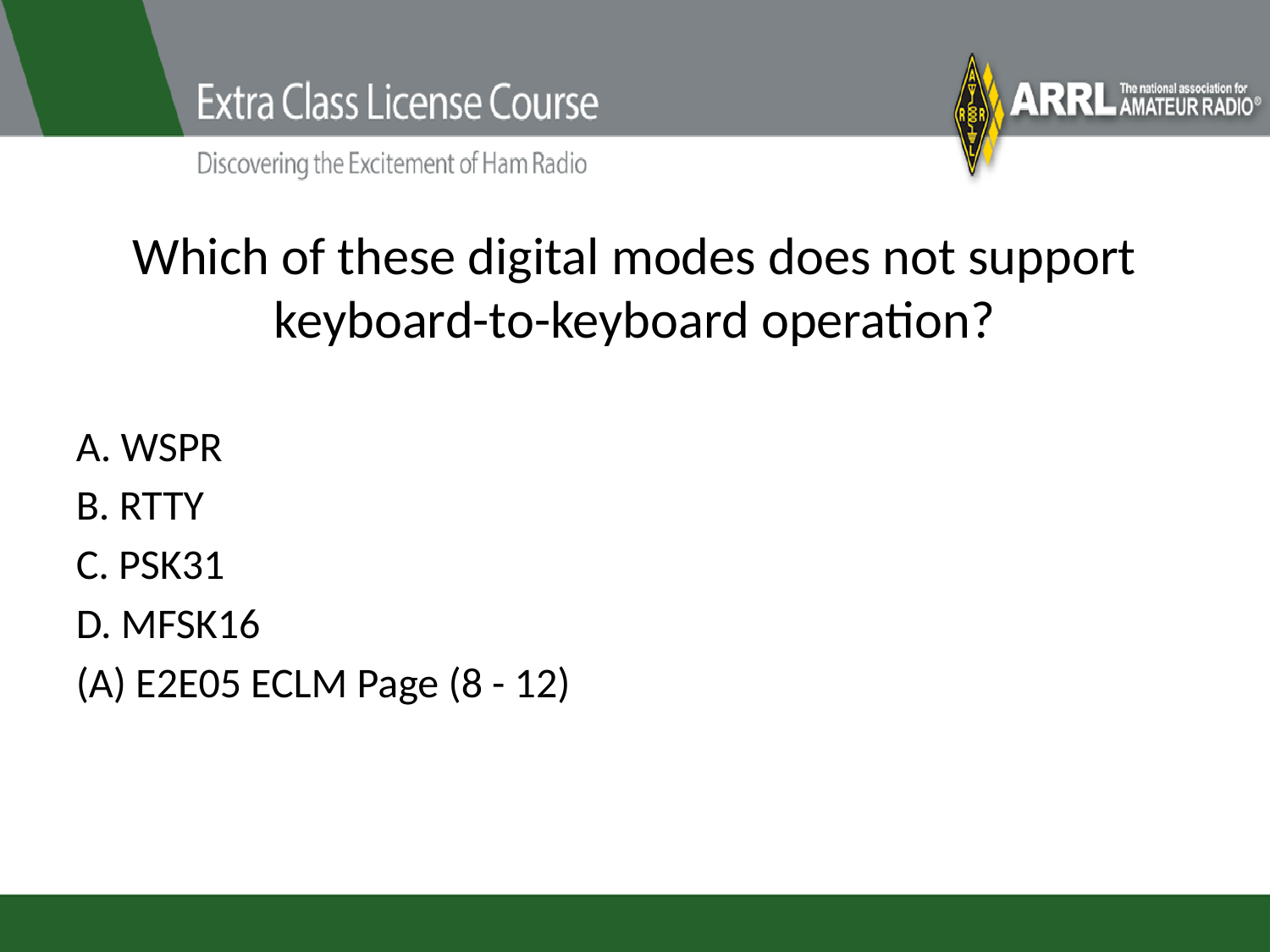

# Which of these digital modes does not support keyboard-to-keyboard operation?
A. WSPR
B. RTTY
C. PSK31
D. MFSK16
(A) E2E05 ECLM Page (8 - 12)